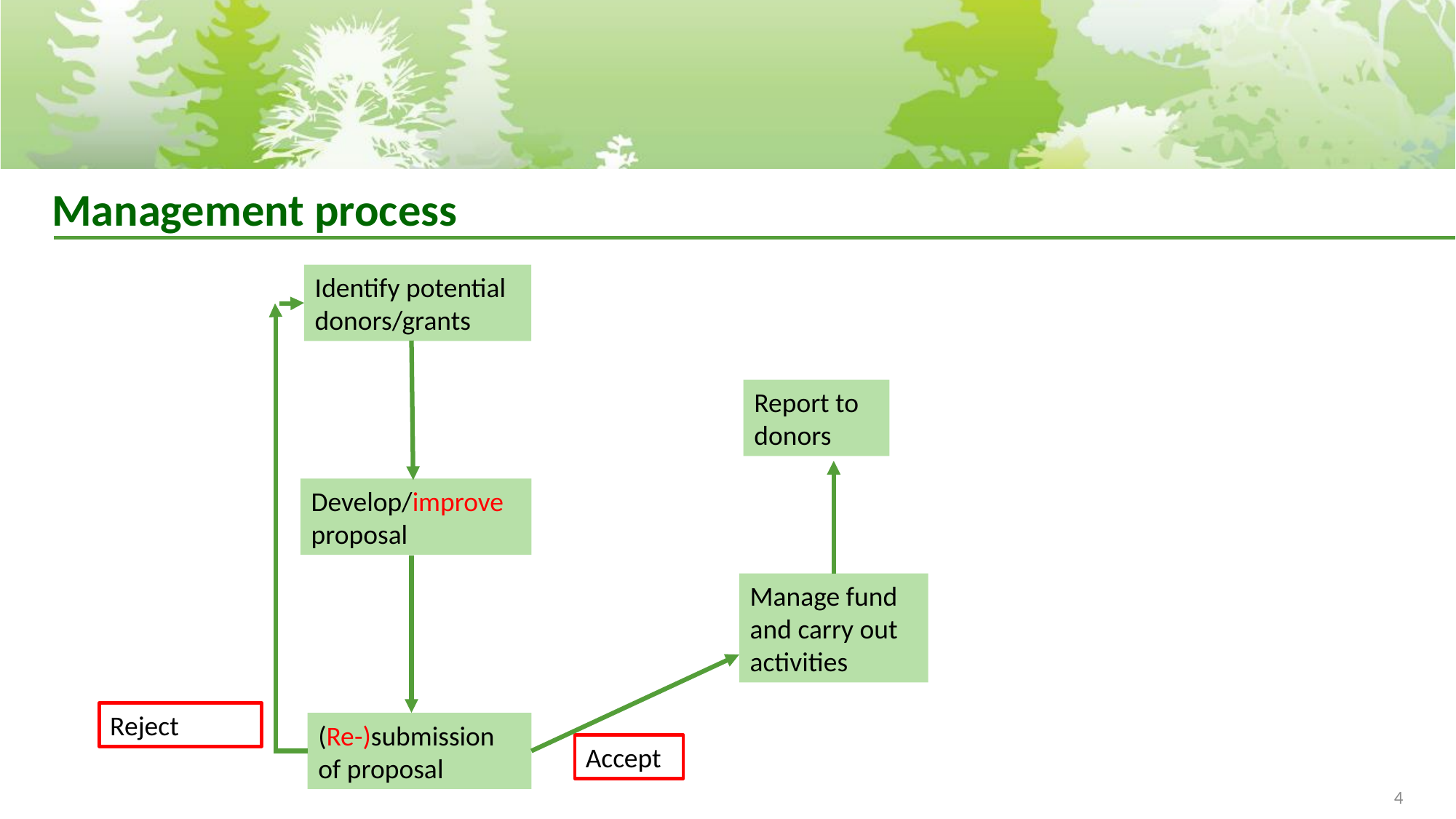

# Management process
Identify potential donors/grants
Report to donors
Develop/improve proposal
Manage fund and carry out activities
Reject
(Re-)submission of proposal
Accept
4